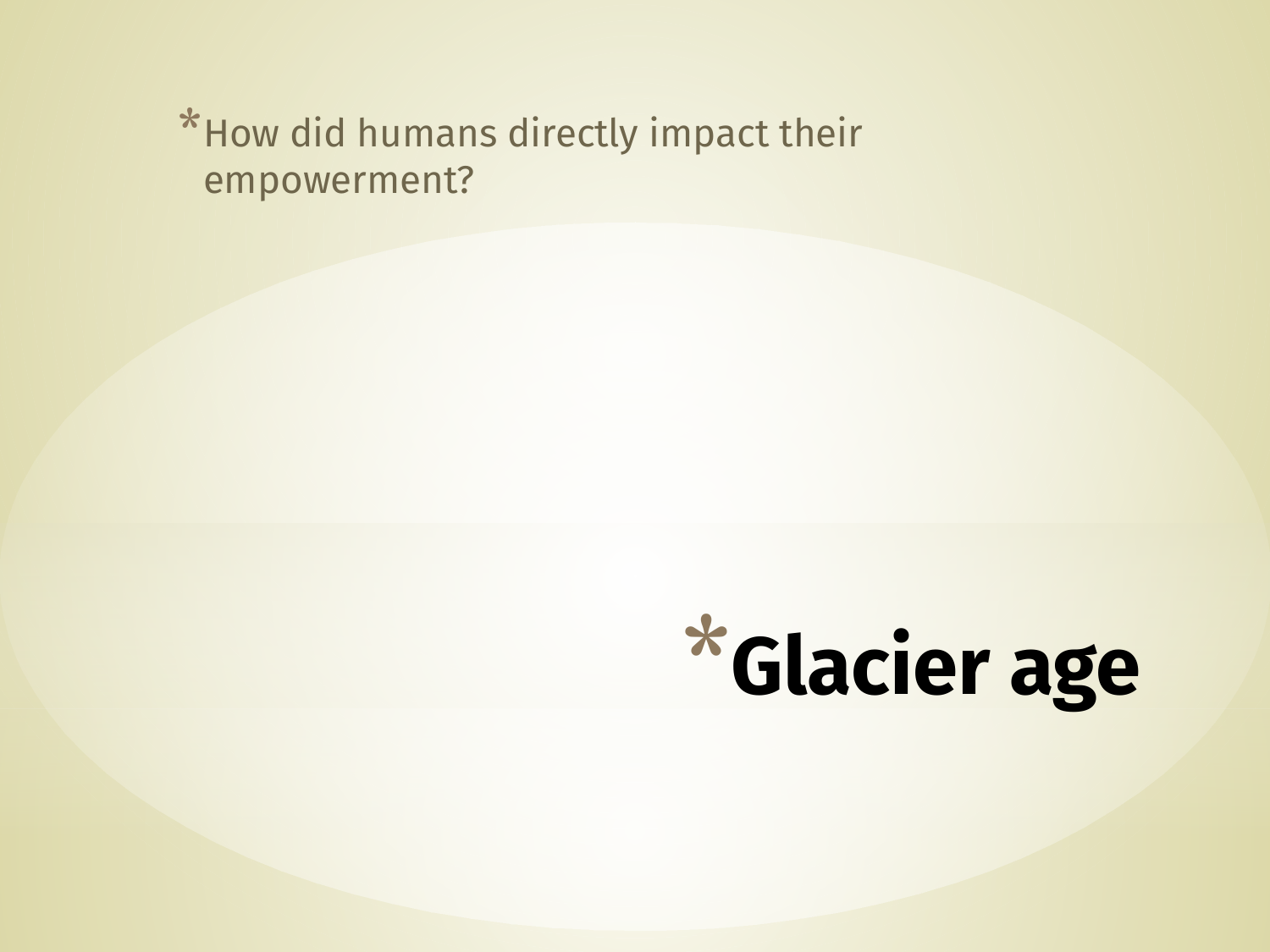

How did humans directly impact their empowerment?

# Glacier age